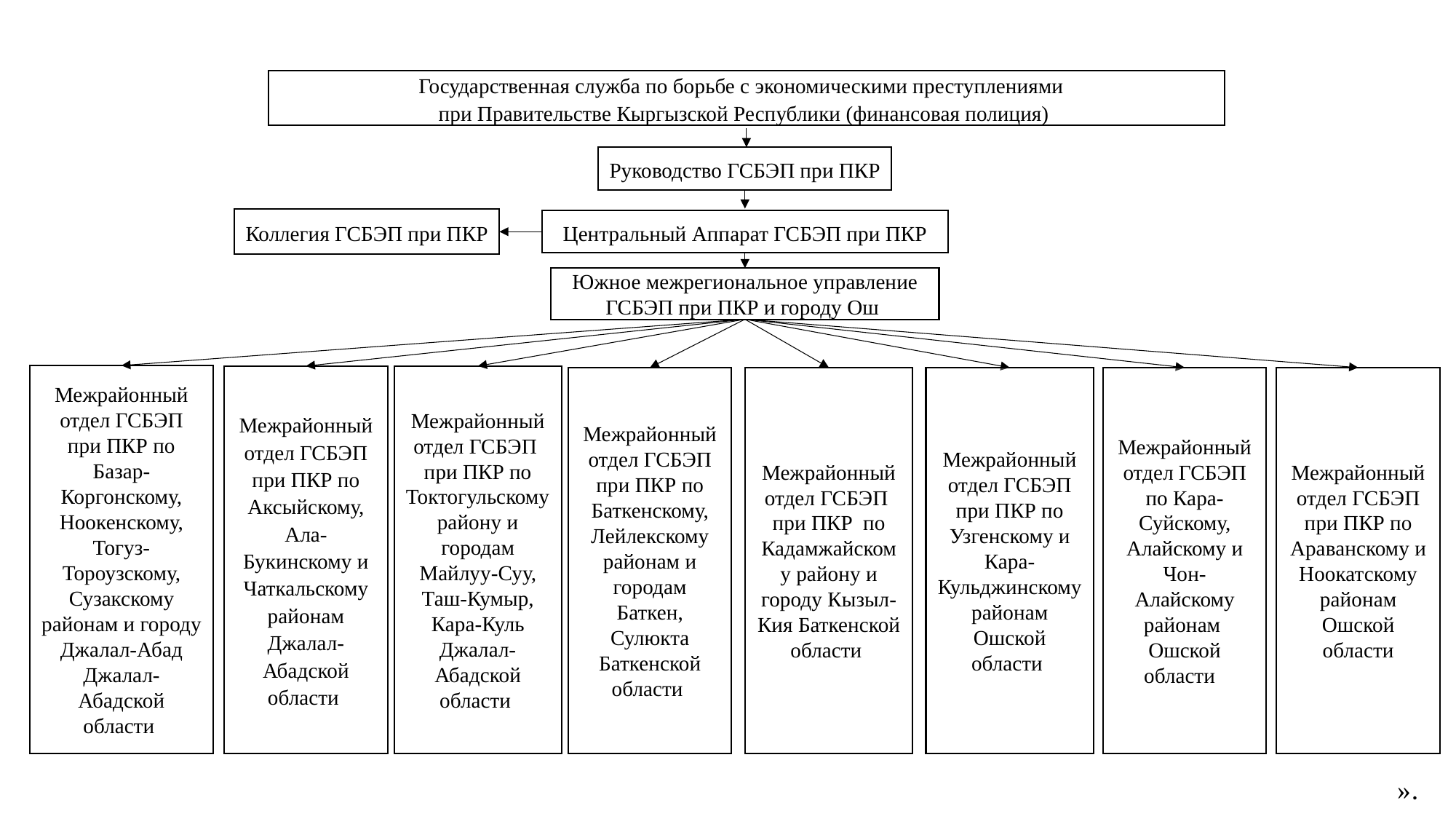

Государственная служба по борьбе с экономическими преступлениями
при Правительстве Кыргызской Республики (финансовая полиция)
Руководство ГСБЭП при ПКР
Коллегия ГСБЭП при ПКР
Центральный Аппарат ГСБЭП при ПКР
Южное межрегиональное управление ГСБЭП при ПКР и городу Ош
Межрайонный отдел ГСБЭП при ПКР по Базар-Коргонскому, Ноокенскому, Тогуз-Тороузскому, Сузакскому районам и городу Джалал-Абад Джалал-Абадской области
Межрайонный отдел ГСБЭП при ПКР по Аксыйскому, Ала-Букинскому и Чаткальскому районам Джалал-Абадской области
Межрайонный отдел ГСБЭП
при ПКР по Токтогульскому району и городам Майлуу-Суу, Таш-Кумыр, Кара-Куль Джалал-Абадской области
Межрайонный отдел ГСБЭП при ПКР по Баткенскому, Лейлекскому районам и городам Баткен, Сулюкта Баткенской области
Межрайонный отдел ГСБЭП
при ПКР  по Кадамжайскому району и городу Кызыл-Кия Баткенской области
Межрайонный отдел ГСБЭП при ПКР по Узгенскому и Кара-Кульджинскому районам Ошской области
Межрайонный отдел ГСБЭП по Кара-Суйскому, Алайскому и Чон-Алайскому районам  Ошской области
Межрайонный отдел ГСБЭП при ПКР по Араванскому и Ноокатскому районам Ошской области
.
«